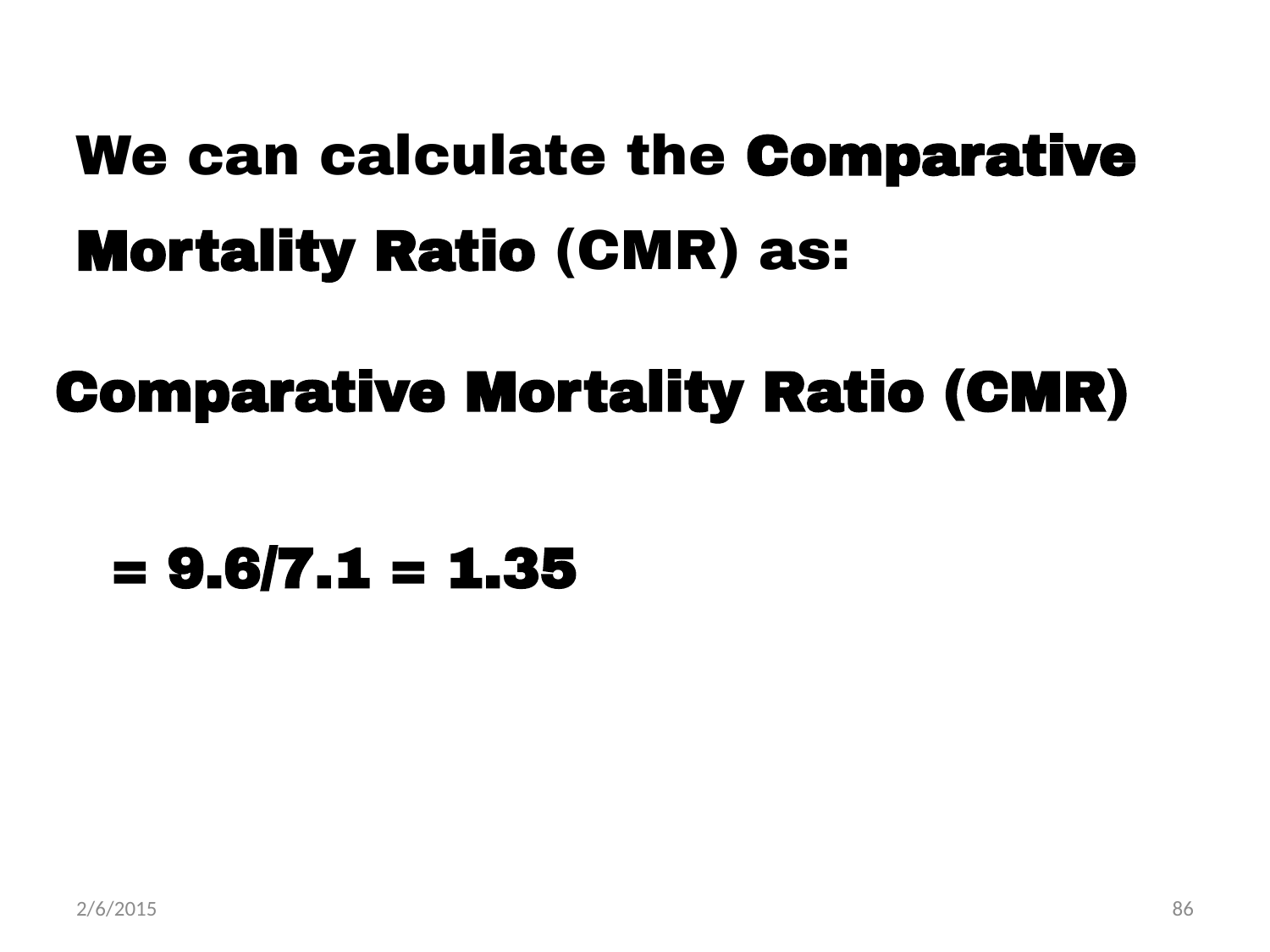

We can calculate the Comparative Mortality Ratio (CMR) as:
Comparative Mortality Ratio (CMR)

   = 9.6/7.1 = 1.35
2/6/2015
86